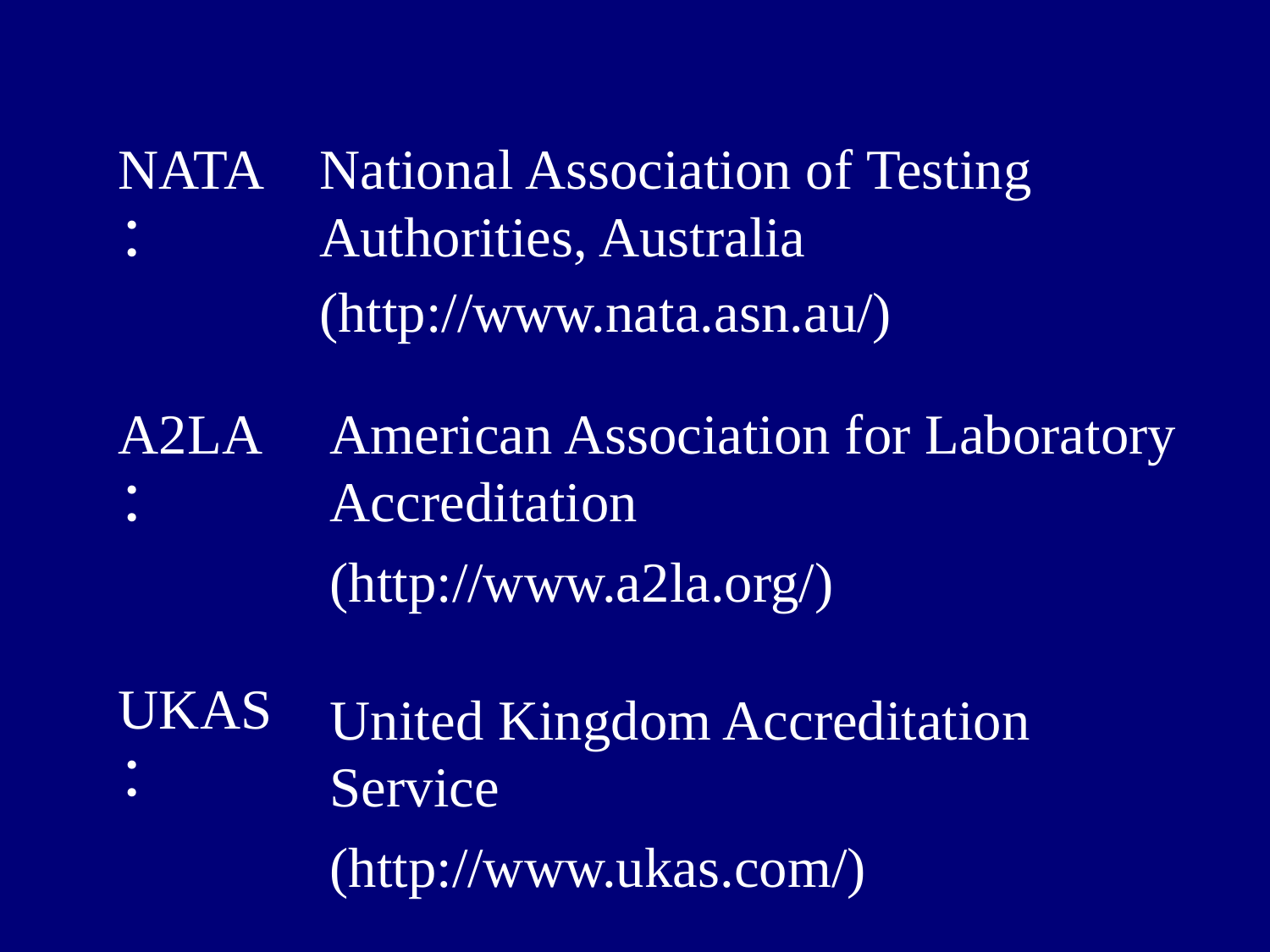

NATA ：
National Association of Testing Authorities, Australia
(http://www.nata.asn.au/)
A2LA  ：
American Association for Laboratory Accreditation
(http://www.a2la.org/)
UKAS ：
United Kingdom Accreditation Service
(http://www.ukas.com/)